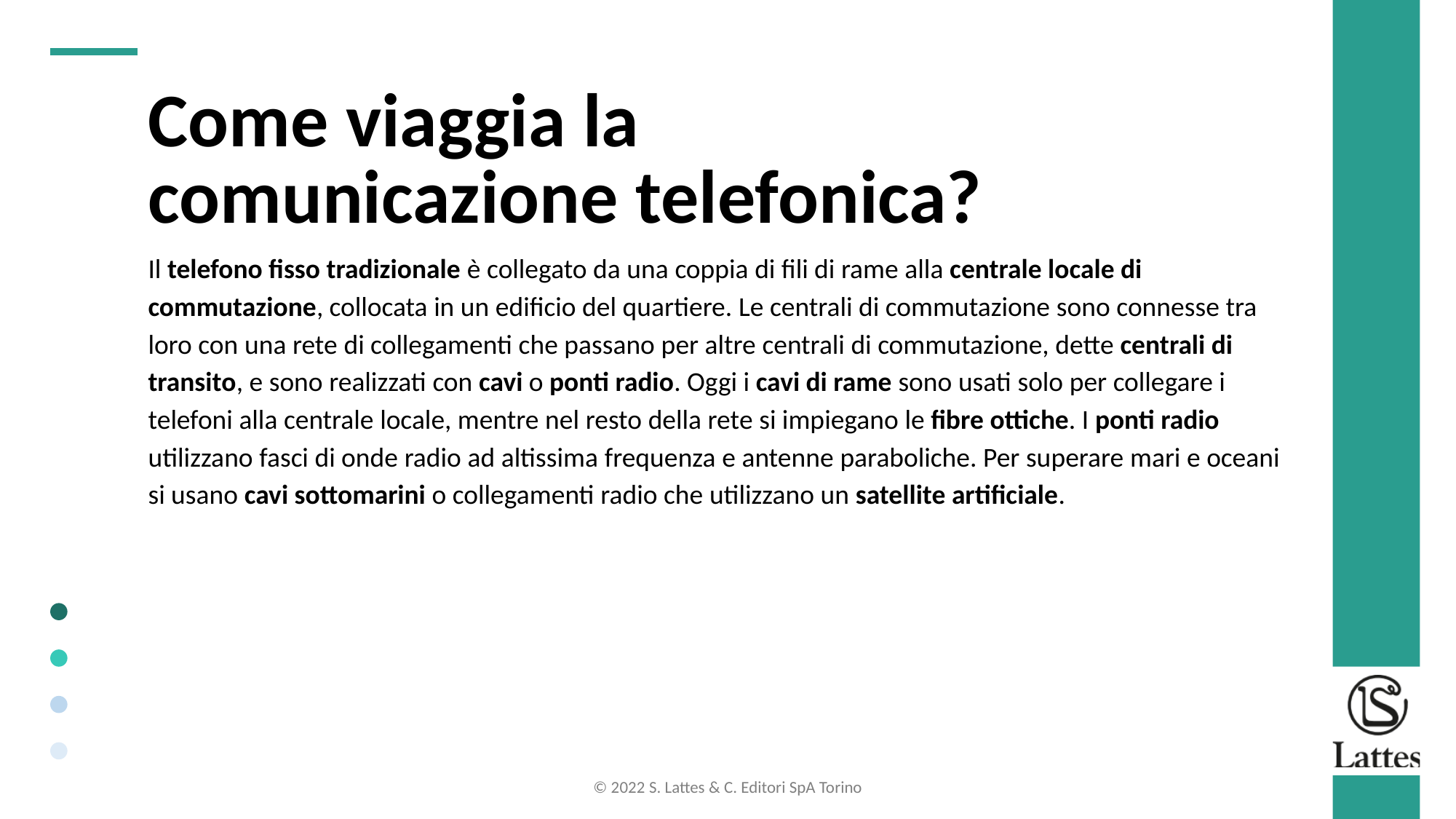

Come viaggia la
comunicazione telefonica?
Il telefono fisso tradizionale è collegato da una coppia di fili di rame alla centrale locale di commutazione, collocata in un edificio del quartiere. Le centrali di commutazione sono connesse tra loro con una rete di collegamenti che passano per altre centrali di commutazione, dette centrali di transito, e sono realizzati con cavi o ponti radio. Oggi i cavi di rame sono usati solo per collegare i telefoni alla centrale locale, mentre nel resto della rete si impiegano le fibre ottiche. I ponti radio utilizzano fasci di onde radio ad altissima frequenza e antenne paraboliche. Per superare mari e oceani si usano cavi sottomarini o collegamenti radio che utilizzano un satellite artificiale.